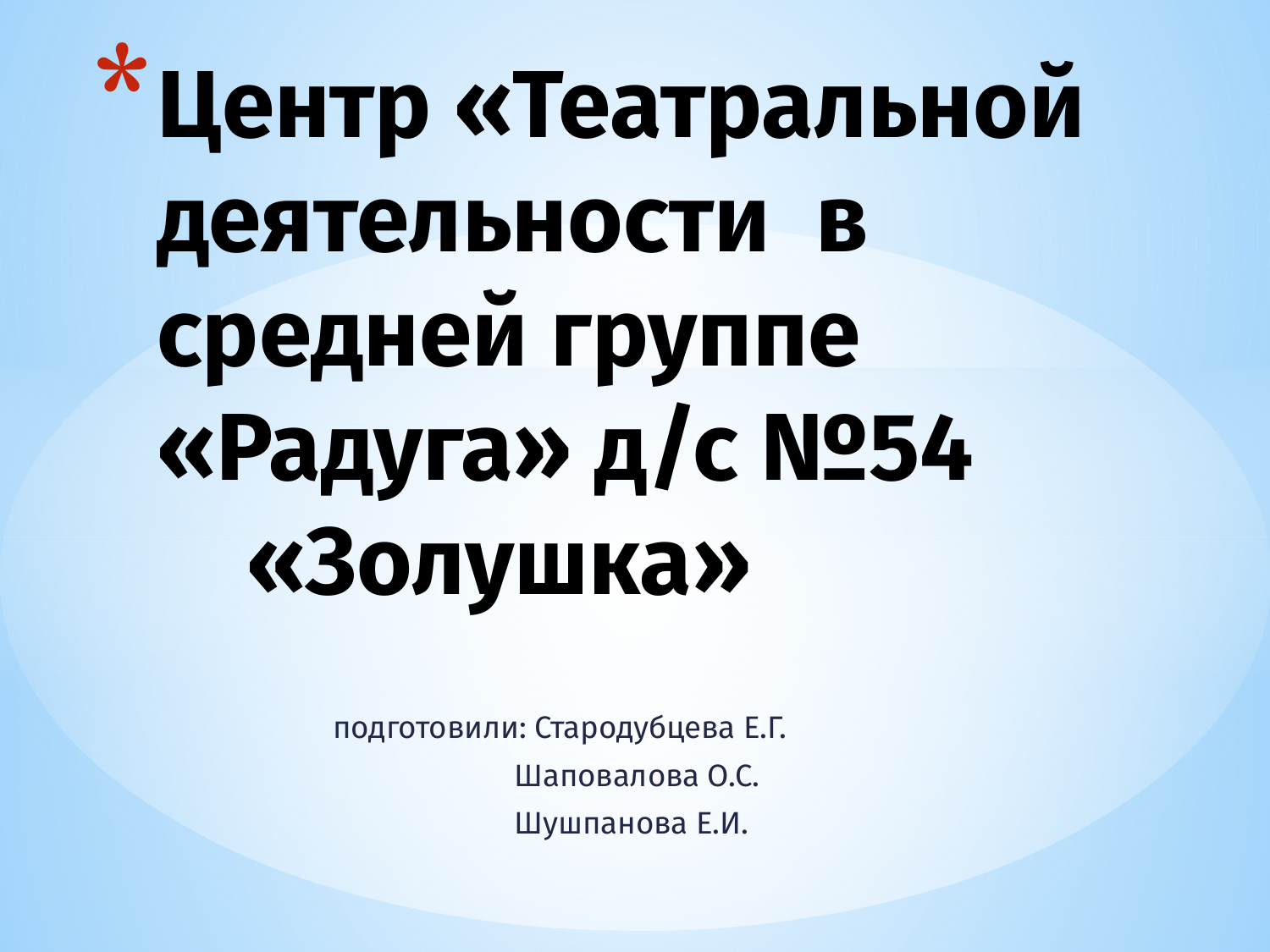

# Центр «Театральной деятельности  в средней группе «Радуга» д/с №54 «Золушка»
              подготовили: Стародубцева Е.Г.
                                    Шаповалова О.С.
                                    Шушпанова Е.И.